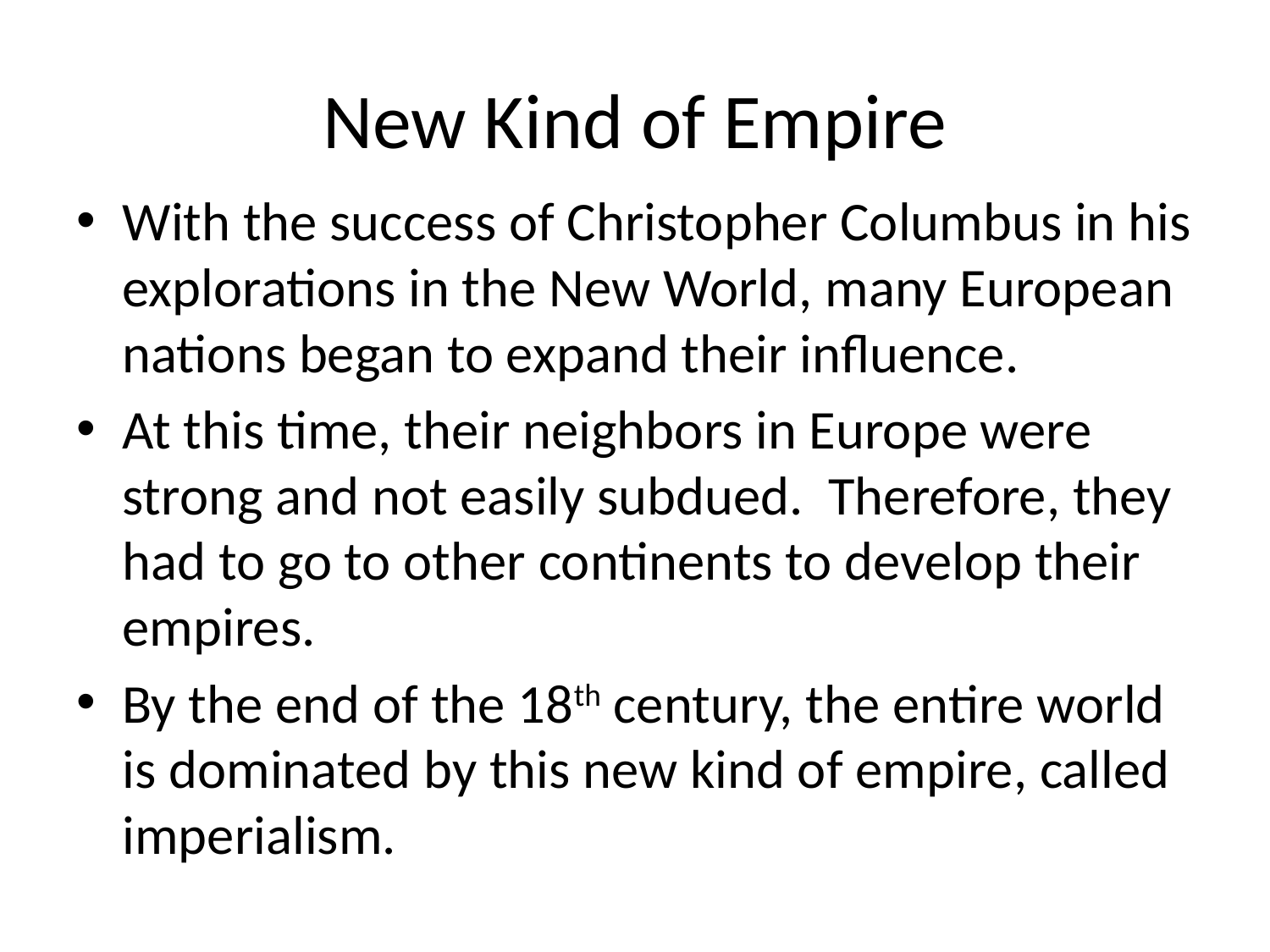

# New Kind of Empire
With the success of Christopher Columbus in his explorations in the New World, many European nations began to expand their influence.
At this time, their neighbors in Europe were strong and not easily subdued.  Therefore, they had to go to other continents to develop their empires.
By the end of the 18th century, the entire world is dominated by this new kind of empire, called imperialism.